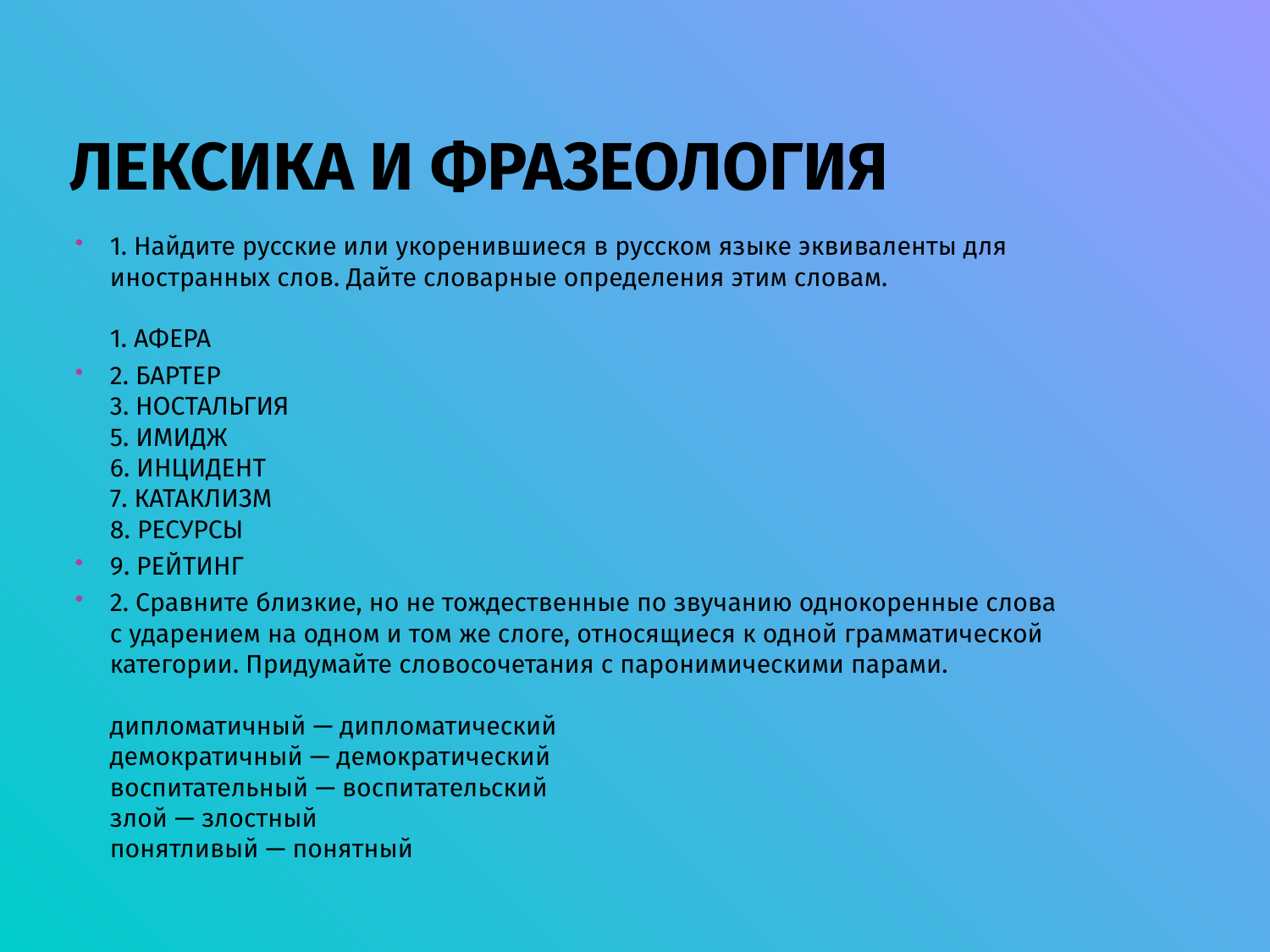

# ЛЕКСИКА И ФРАЗЕОЛОГИЯ
1. Найдите русские или укоренившиеся в русском языке эквиваленты для иностранных слов. Дайте словарные определения этим словам.
1. АФЕРА
2. БАРТЕР
3. НОСТАЛЬГИЯ
5. ИМИДЖ
6. ИНЦИДЕНТ
7. КАТАКЛИЗМ    
8. РЕСУРСЫ
9. РЕЙТИНГ
2. Сравните близкие, но не тождественные по звучанию однокоренные слова с ударением на одном и том же слоге, относящиеся к одной грамматической категории. Придумайте словосочетания с паронимическими парами.
дипломатичный — дипломатический
демократичный — демократический
воспитательный — воспитательский
злой — злостный
понятливый — понятный